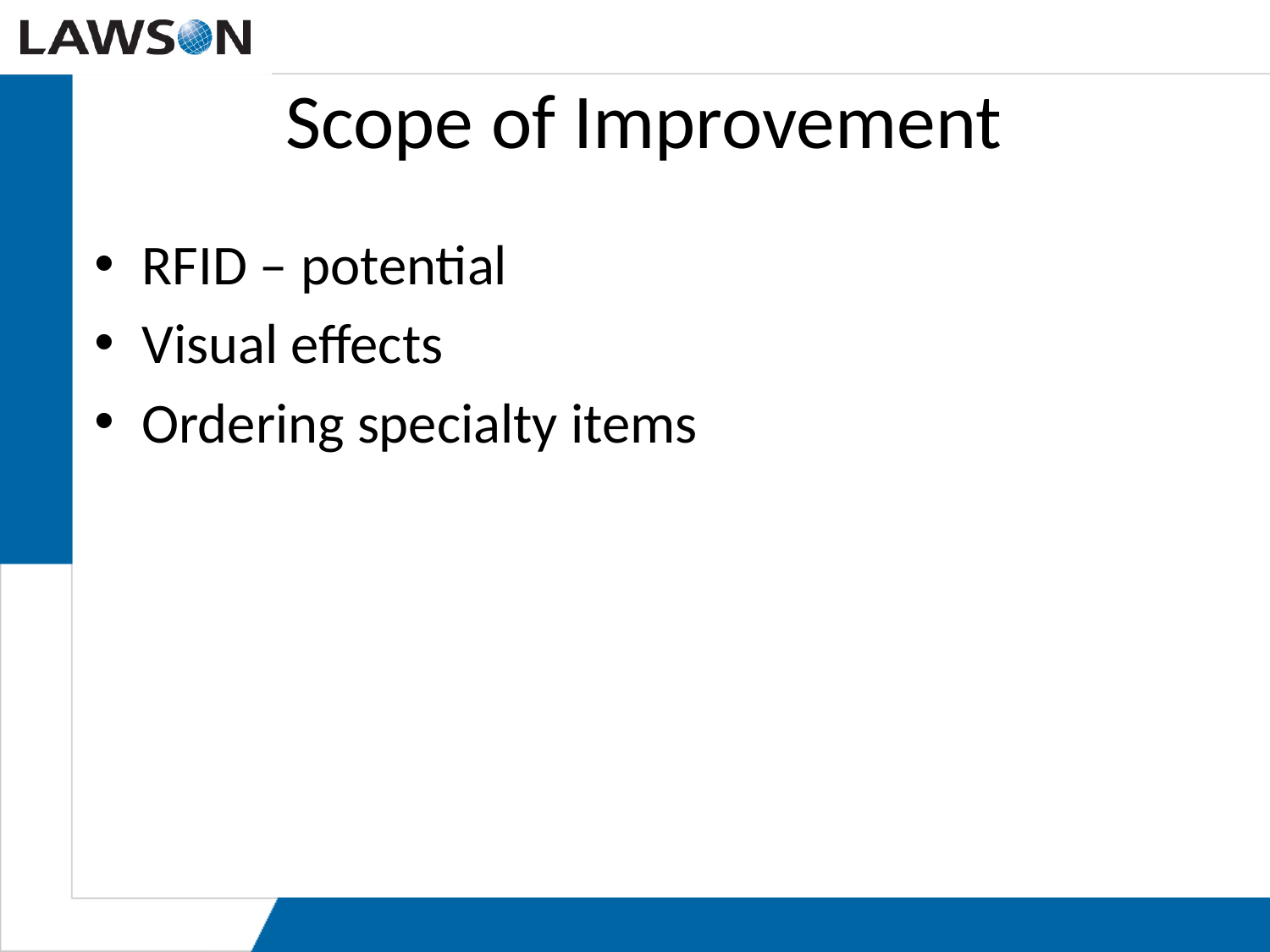

# Scope of Improvement
RFID – potential
Visual effects
Ordering specialty items